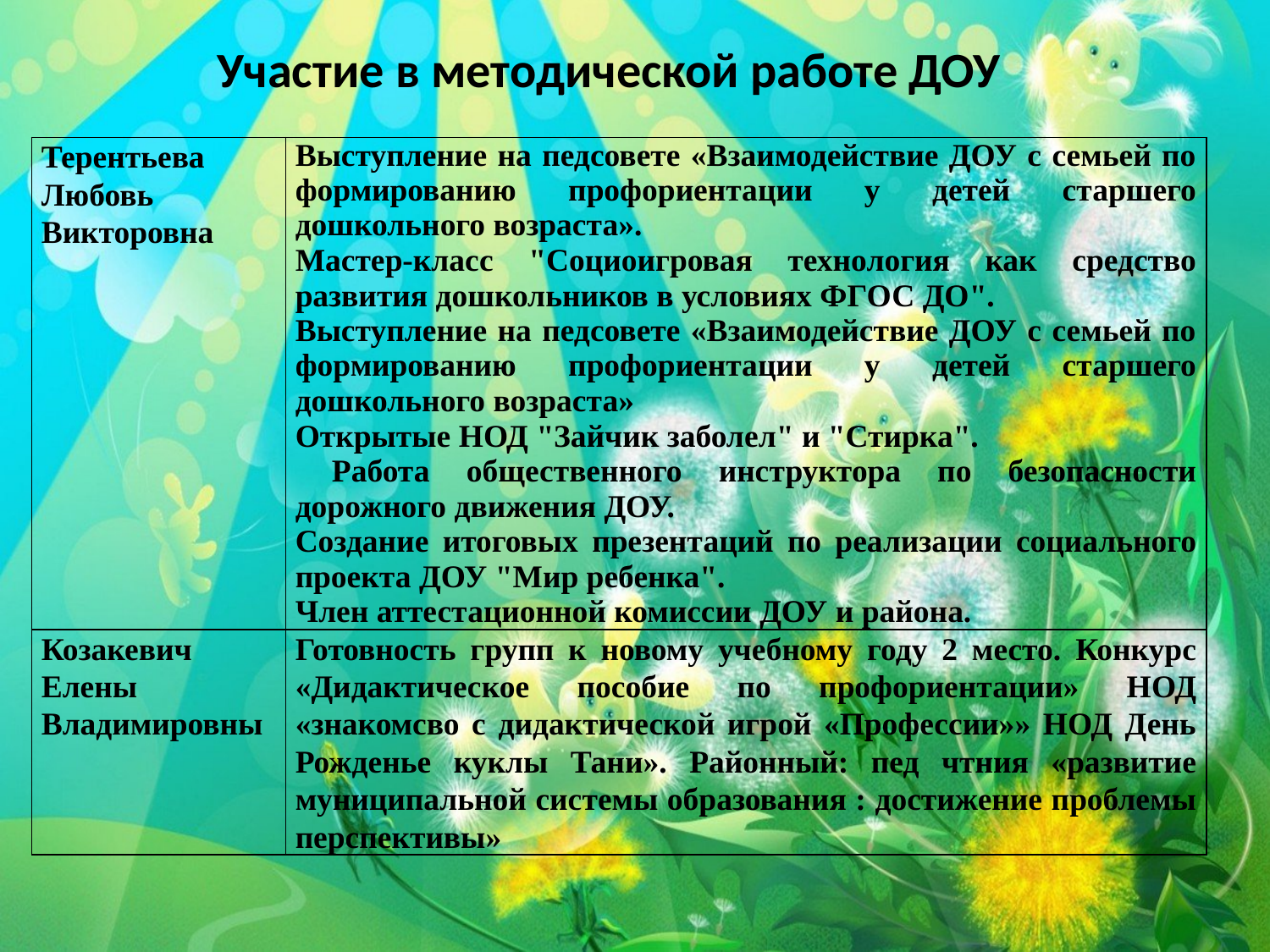

Участие в методической работе ДОУ
| Терентьева Любовь Викторовна | Выступление на педсовете «Взаимодействие ДОУ с семьей по формированию профориентации у детей старшего дошкольного возраста». Мастер-класс "Социоигровая технология как средство развития дошкольников в условиях ФГОС ДО". Выступление на педсовете «Взаимодействие ДОУ с семьей по формированию профориентации у детей старшего дошкольного возраста» Открытые НОД "Зайчик заболел" и "Стирка". Работа общественного инструктора по безопасности дорожного движения ДОУ. Создание итоговых презентаций по реализации социального проекта ДОУ "Мир ребенка". Член аттестационной комиссии ДОУ и района. |
| --- | --- |
| Козакевич Елены Владимировны | Готовность групп к новому учебному году 2 место. Конкурс «Дидактическое пособие по профориентации» НОД «знакомсво с дидактической игрой «Профессии»» НОД День Рожденье куклы Тани». Районный: пед чтния «развитие муниципальной системы образования : достижение проблемы перспективы» |